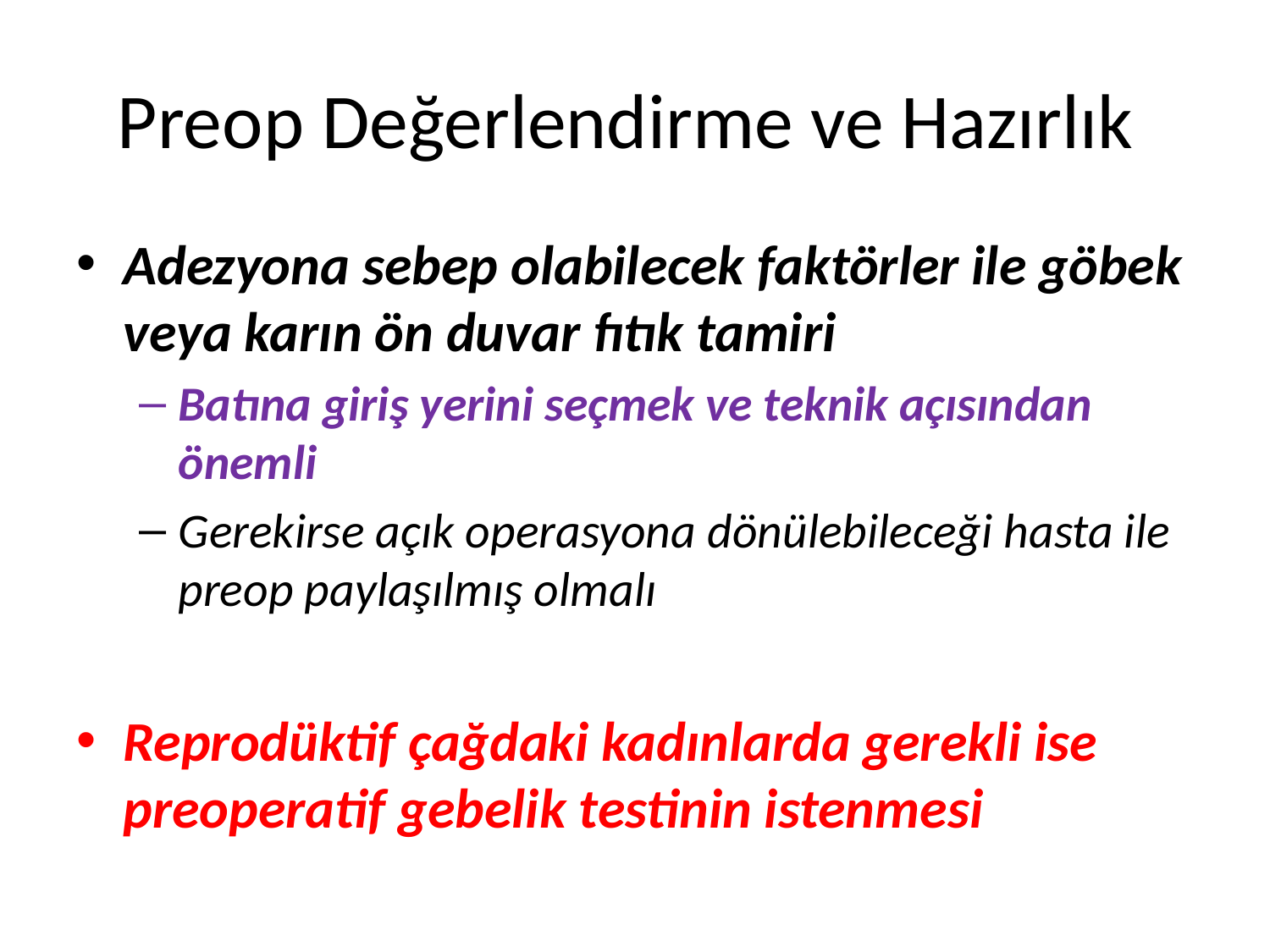

# Preop Değerlendirme ve Hazırlık
Adezyona sebep olabilecek faktörler ile göbek veya karın ön duvar fıtık tamiri
Batına giriş yerini seçmek ve teknik açısından önemli
Gerekirse açık operasyona dönülebileceği hasta ile preop paylaşılmış olmalı

Reprodüktif çağdaki kadınlarda gerekli ise preoperatif gebelik testinin istenmesi